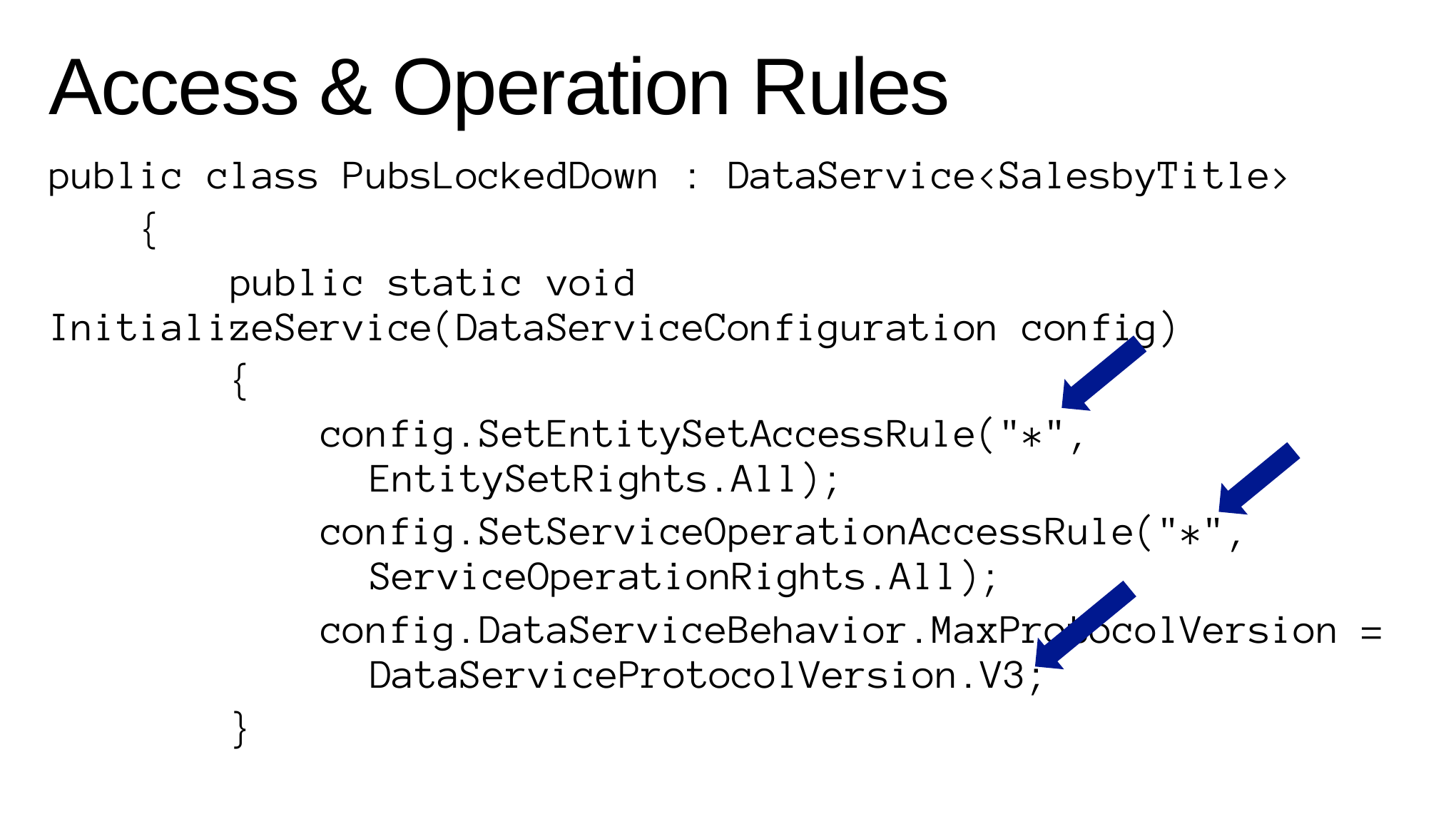

# Access & Operation Rules
public class PubsLockedDown : DataService<SalesbyTitle>
    {
        public static void 					InitializeService(DataServiceConfiguration config)
        {
            config.SetEntitySetAccessRule("*",                			EntitySetRights.All);
            config.SetServiceOperationAccessRule("*", 				ServiceOperationRights.All);
            config.DataServiceBehavior.MaxProtocolVersion = 			DataServiceProtocolVersion.V3;
        }